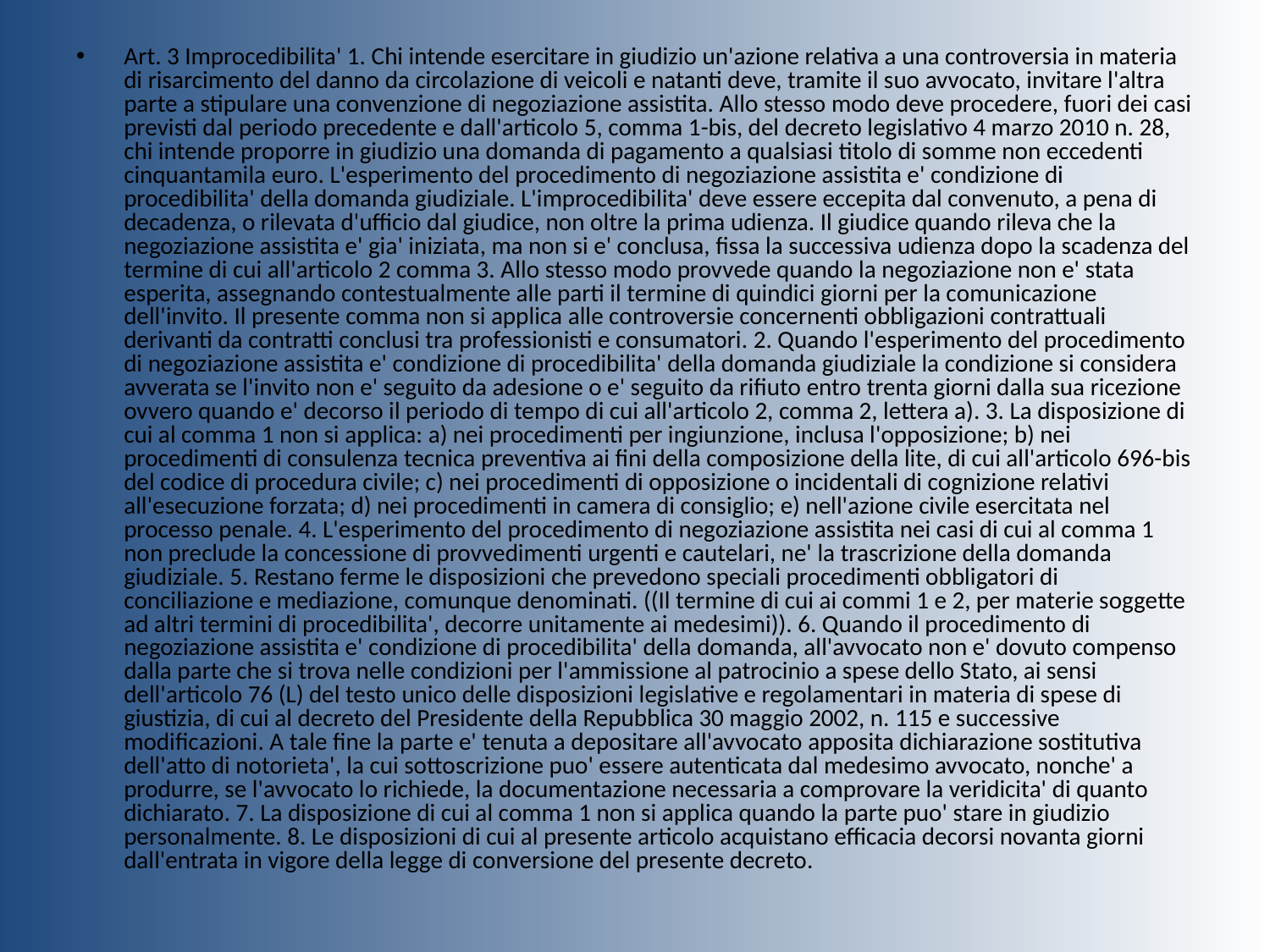

Art. 3 Improcedibilita' 1. Chi intende esercitare in giudizio un'azione relativa a una controversia in materia di risarcimento del danno da circolazione di veicoli e natanti deve, tramite il suo avvocato, invitare l'altra parte a stipulare una convenzione di negoziazione assistita. Allo stesso modo deve procedere, fuori dei casi previsti dal periodo precedente e dall'articolo 5, comma 1-bis, del decreto legislativo 4 marzo 2010 n. 28, chi intende proporre in giudizio una domanda di pagamento a qualsiasi titolo di somme non eccedenti cinquantamila euro. L'esperimento del procedimento di negoziazione assistita e' condizione di procedibilita' della domanda giudiziale. L'improcedibilita' deve essere eccepita dal convenuto, a pena di decadenza, o rilevata d'ufficio dal giudice, non oltre la prima udienza. Il giudice quando rileva che la negoziazione assistita e' gia' iniziata, ma non si e' conclusa, fissa la successiva udienza dopo la scadenza del termine di cui all'articolo 2 comma 3. Allo stesso modo provvede quando la negoziazione non e' stata esperita, assegnando contestualmente alle parti il termine di quindici giorni per la comunicazione dell'invito. Il presente comma non si applica alle controversie concernenti obbligazioni contrattuali derivanti da contratti conclusi tra professionisti e consumatori. 2. Quando l'esperimento del procedimento di negoziazione assistita e' condizione di procedibilita' della domanda giudiziale la condizione si considera avverata se l'invito non e' seguito da adesione o e' seguito da rifiuto entro trenta giorni dalla sua ricezione ovvero quando e' decorso il periodo di tempo di cui all'articolo 2, comma 2, lettera a). 3. La disposizione di cui al comma 1 non si applica: a) nei procedimenti per ingiunzione, inclusa l'opposizione; b) nei procedimenti di consulenza tecnica preventiva ai fini della composizione della lite, di cui all'articolo 696-bis del codice di procedura civile; c) nei procedimenti di opposizione o incidentali di cognizione relativi all'esecuzione forzata; d) nei procedimenti in camera di consiglio; e) nell'azione civile esercitata nel processo penale. 4. L'esperimento del procedimento di negoziazione assistita nei casi di cui al comma 1 non preclude la concessione di provvedimenti urgenti e cautelari, ne' la trascrizione della domanda giudiziale. 5. Restano ferme le disposizioni che prevedono speciali procedimenti obbligatori di conciliazione e mediazione, comunque denominati. ((Il termine di cui ai commi 1 e 2, per materie soggette ad altri termini di procedibilita', decorre unitamente ai medesimi)). 6. Quando il procedimento di negoziazione assistita e' condizione di procedibilita' della domanda, all'avvocato non e' dovuto compenso dalla parte che si trova nelle condizioni per l'ammissione al patrocinio a spese dello Stato, ai sensi dell'articolo 76 (L) del testo unico delle disposizioni legislative e regolamentari in materia di spese di giustizia, di cui al decreto del Presidente della Repubblica 30 maggio 2002, n. 115 e successive modificazioni. A tale fine la parte e' tenuta a depositare all'avvocato apposita dichiarazione sostitutiva dell'atto di notorieta', la cui sottoscrizione puo' essere autenticata dal medesimo avvocato, nonche' a produrre, se l'avvocato lo richiede, la documentazione necessaria a comprovare la veridicita' di quanto dichiarato. 7. La disposizione di cui al comma 1 non si applica quando la parte puo' stare in giudizio personalmente. 8. Le disposizioni di cui al presente articolo acquistano efficacia decorsi novanta giorni dall'entrata in vigore della legge di conversione del presente decreto.